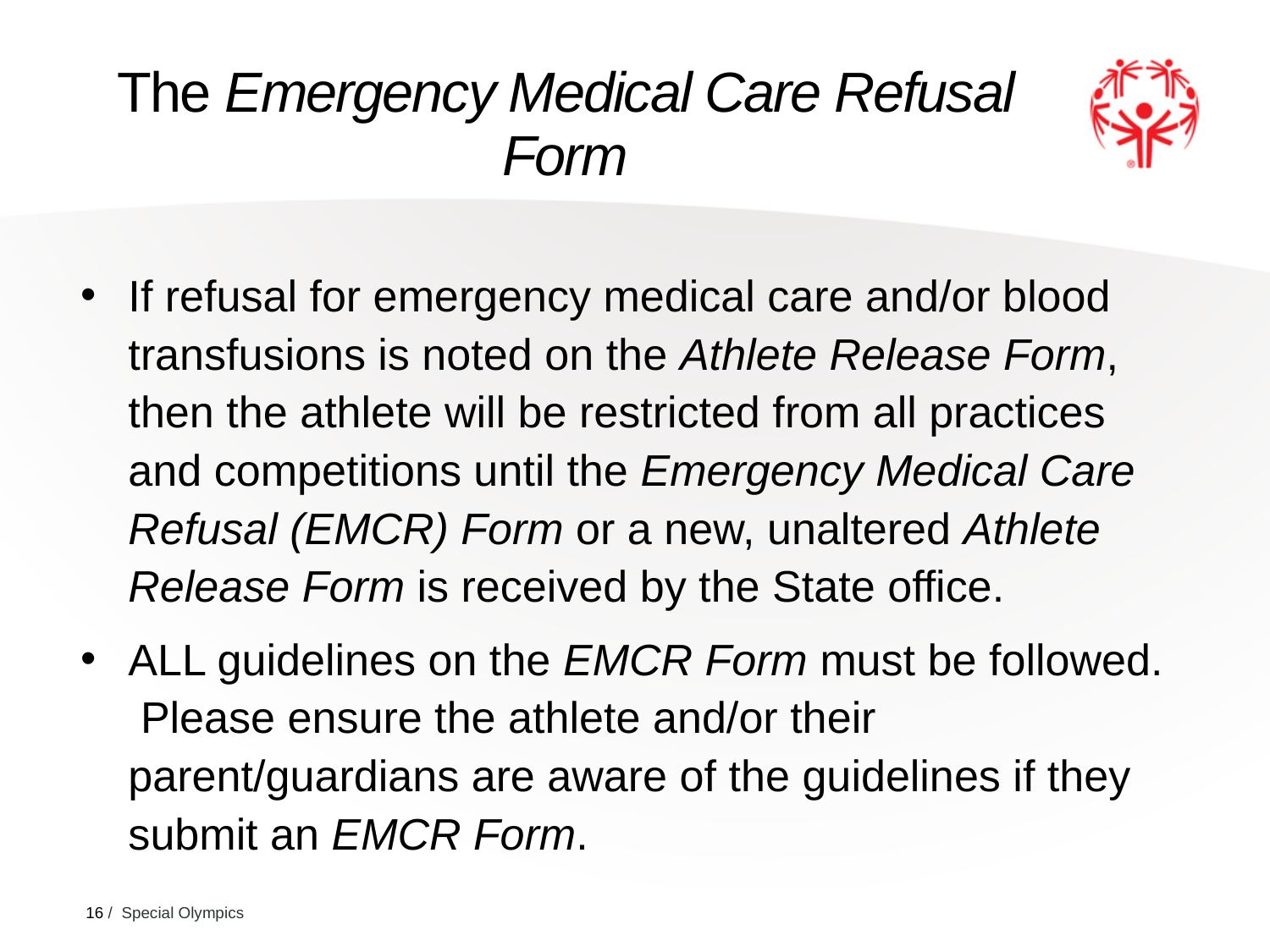

# The Emergency Medical Care Refusal Form
If refusal for emergency medical care and/or blood transfusions is noted on the Athlete Release Form, then the athlete will be restricted from all practices and competitions until the Emergency Medical Care Refusal (EMCR) Form or a new, unaltered Athlete Release Form is received by the State office.
ALL guidelines on the EMCR Form must be followed.  Please ensure the athlete and/or their parent/guardians are aware of the guidelines if they submit an EMCR Form.
16 /  Special Olympics